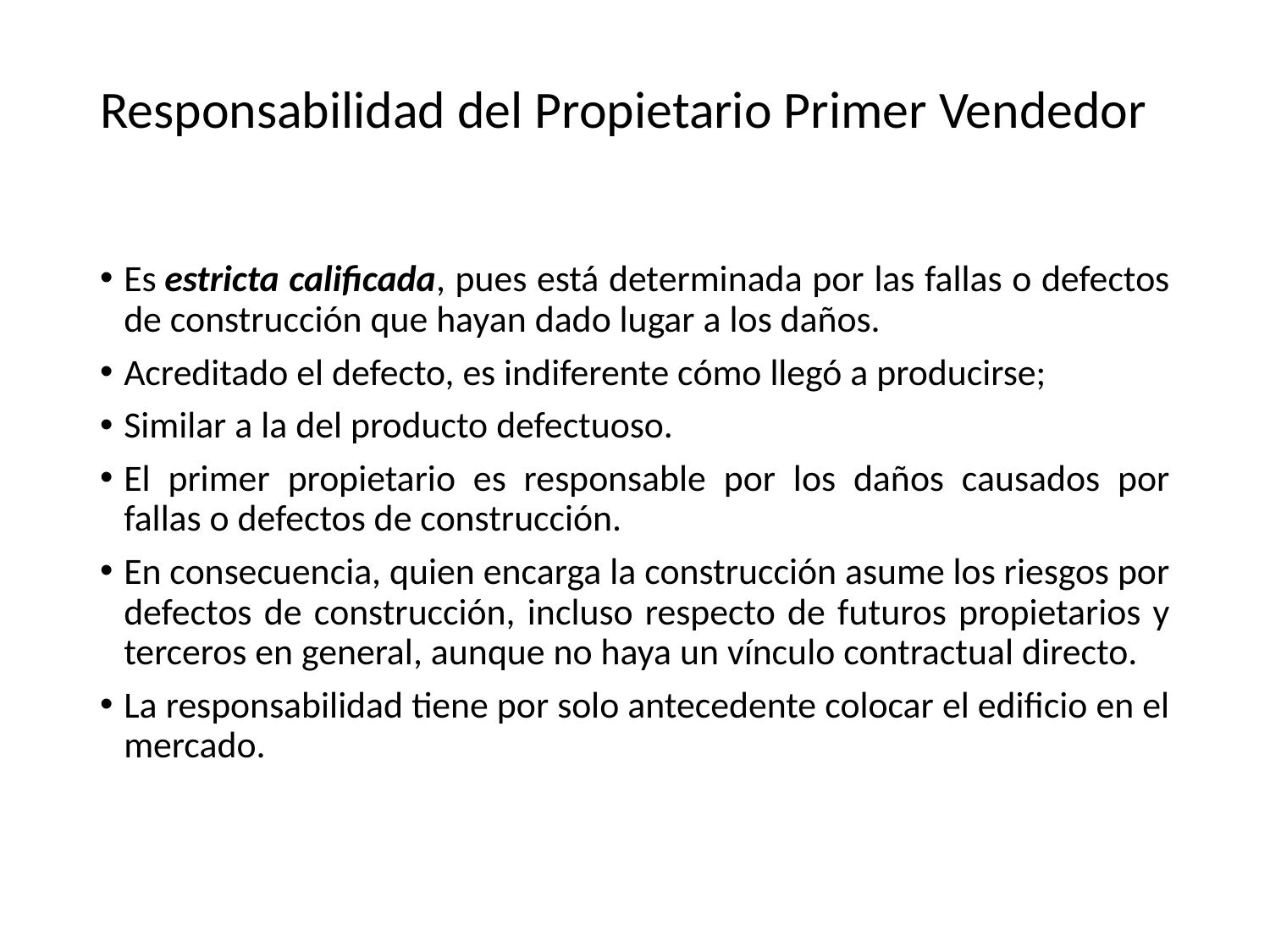

# Responsabilidad del Propietario Primer Vendedor
Es estricta calificada, pues está determinada por las fallas o defectos de construcción que hayan dado lugar a los daños.
Acreditado el defecto, es indiferente cómo llegó a producirse;
Similar a la del producto defectuoso.
El primer propietario es responsable por los daños causados por fallas o defectos de construcción.
En consecuencia, quien encarga la construcción asume los riesgos por defectos de construcción, incluso respecto de futuros propietarios y terceros en general, aunque no haya un vínculo contractual directo.
La responsabilidad tiene por solo antecedente colocar el edificio en el mercado.